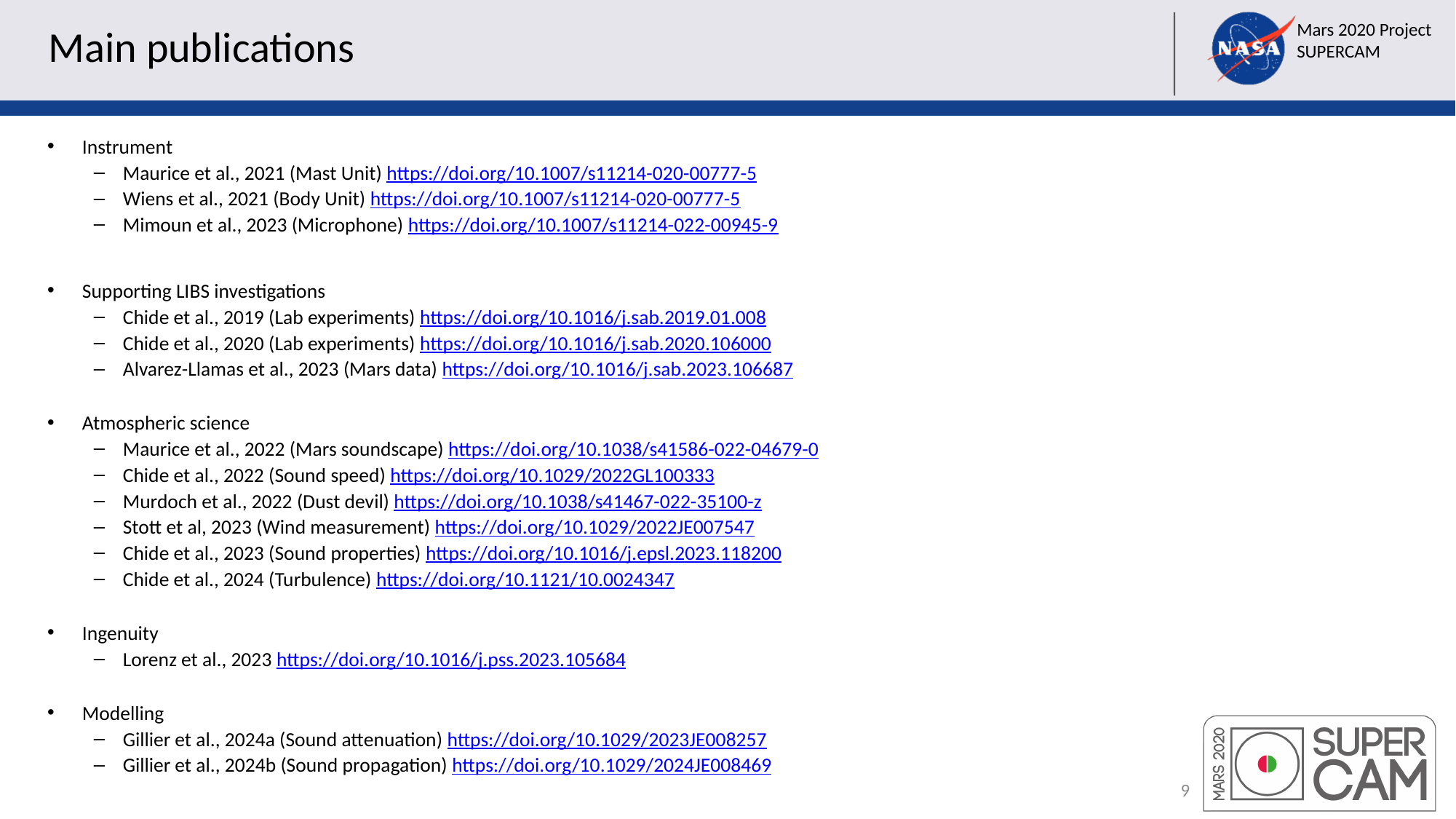

# Main publications
Instrument
Maurice et al., 2021 (Mast Unit) https://doi.org/10.1007/s11214-020-00777-5
Wiens et al., 2021 (Body Unit) https://doi.org/10.1007/s11214-020-00777-5
Mimoun et al., 2023 (Microphone) https://doi.org/10.1007/s11214-022-00945-9

Supporting LIBS investigations
Chide et al., 2019 (Lab experiments) https://doi.org/10.1016/j.sab.2019.01.008
Chide et al., 2020 (Lab experiments) https://doi.org/10.1016/j.sab.2020.106000
Alvarez-Llamas et al., 2023 (Mars data) https://doi.org/10.1016/j.sab.2023.106687

Atmospheric science
Maurice et al., 2022 (Mars soundscape) https://doi.org/10.1038/s41586-022-04679-0
Chide et al., 2022 (Sound speed) https://doi.org/10.1029/2022GL100333
Murdoch et al., 2022 (Dust devil) https://doi.org/10.1038/s41467-022-35100-z
Stott et al, 2023 (Wind measurement) https://doi.org/10.1029/2022JE007547
Chide et al., 2023 (Sound properties) https://doi.org/10.1016/j.epsl.2023.118200
Chide et al., 2024 (Turbulence) https://doi.org/10.1121/10.0024347

Ingenuity
Lorenz et al., 2023 https://doi.org/10.1016/j.pss.2023.105684

Modelling
Gillier et al., 2024a (Sound attenuation) https://doi.org/10.1029/2023JE008257
Gillier et al., 2024b (Sound propagation) https://doi.org/10.1029/2024JE008469
9